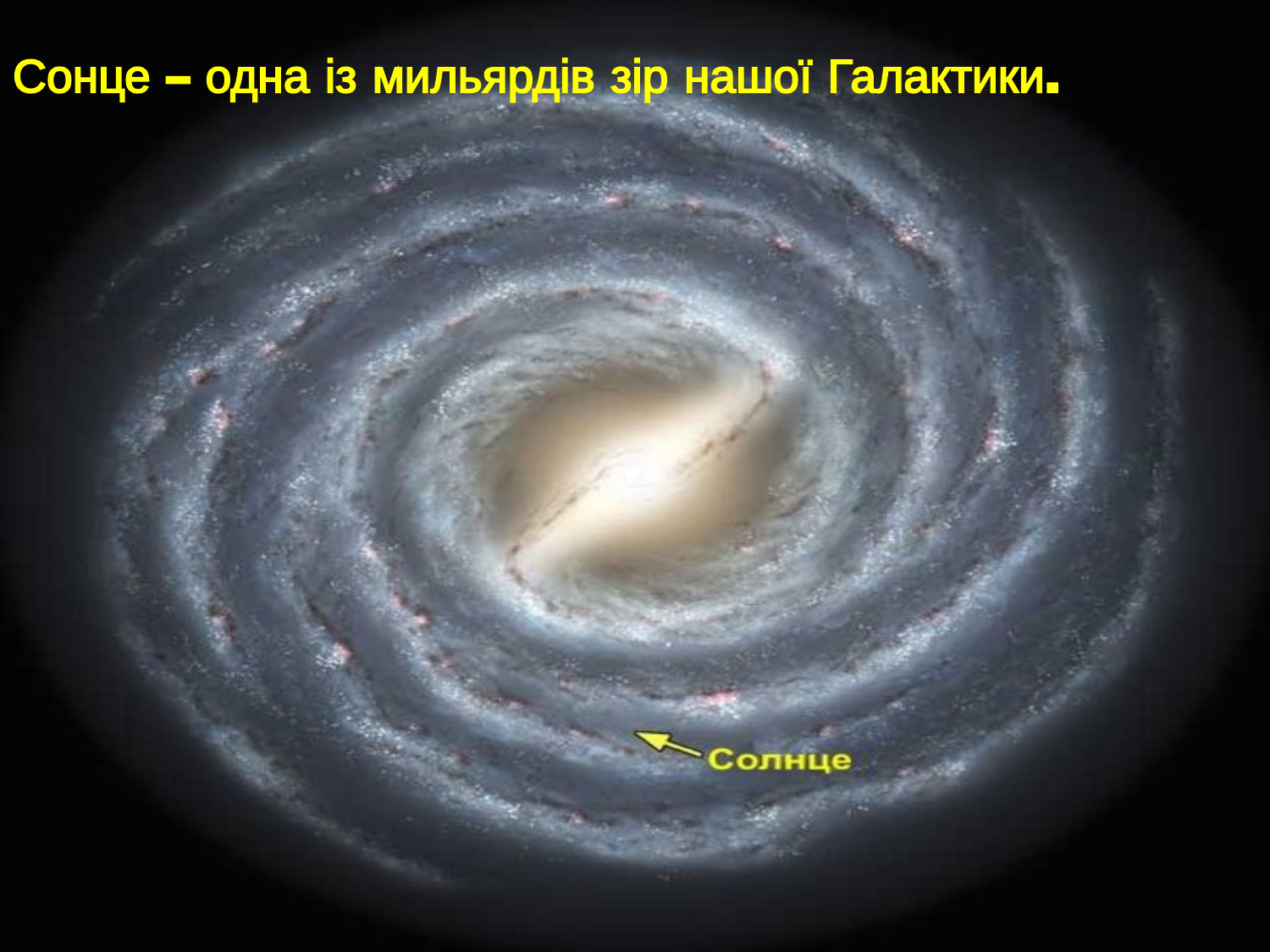

Сонце – одна із мильярдів зір нашої Галактики.